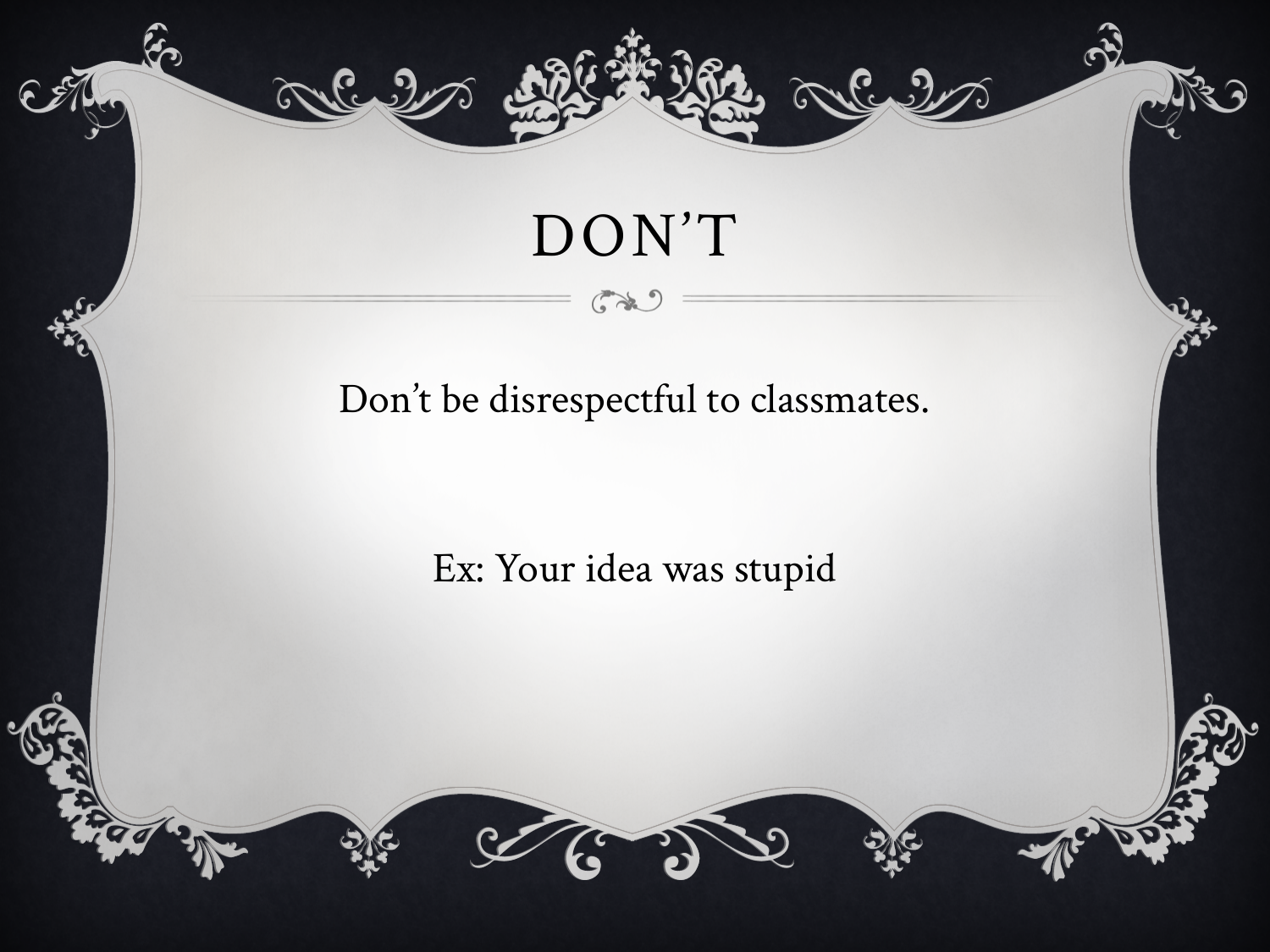

# Don’t
Don’t be disrespectful to classmates.

Ex: Your idea was stupid